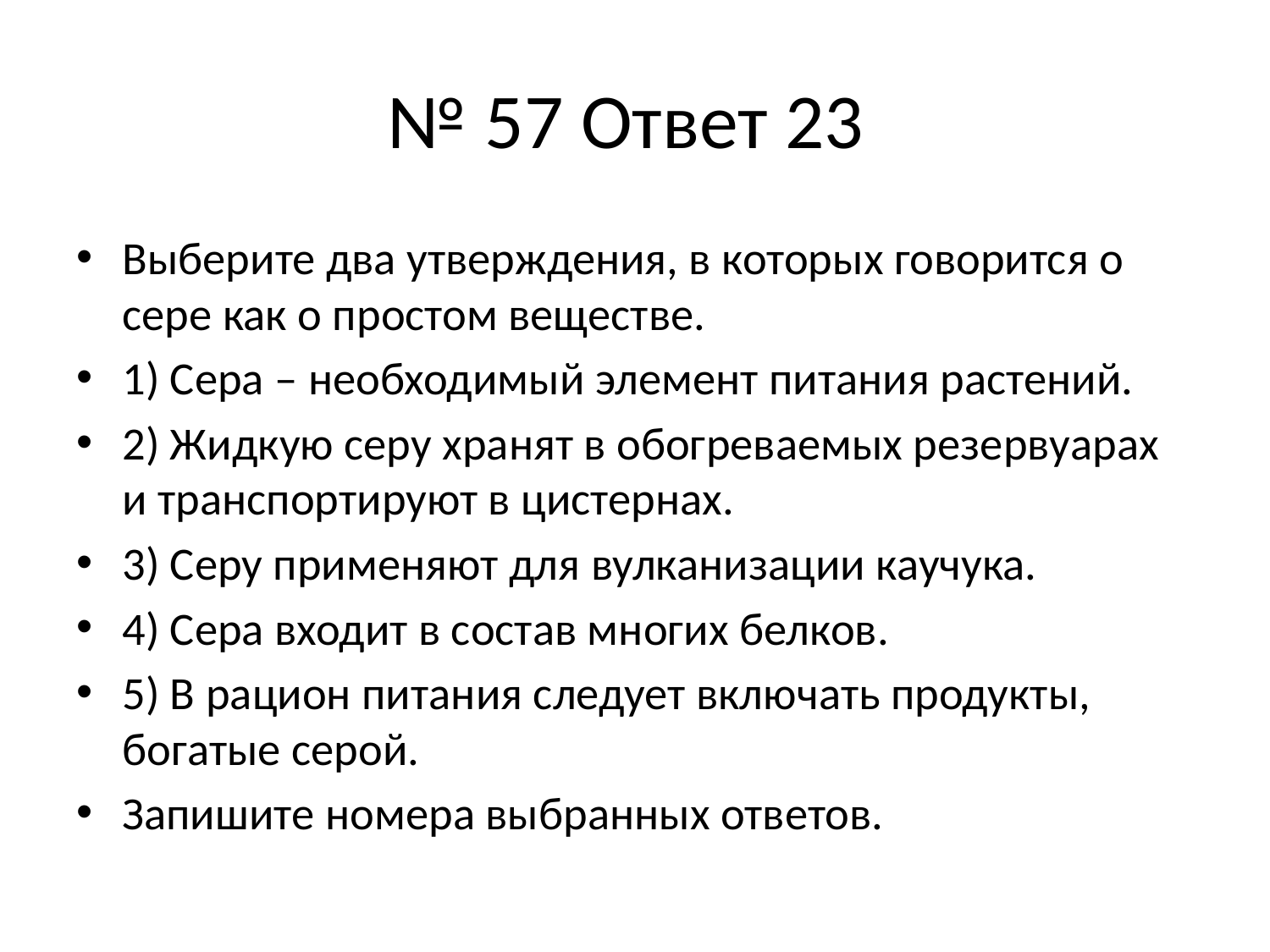

# № 57 Ответ 23
Выберите два утверждения, в которых говорится о сере как о простом веществе.
1) Сера – необходимый элемент питания растений.
2) Жидкую серу хранят в обогреваемых резервуарах и транспортируют в цистернах.
3) Серу применяют для вулканизации каучука.
4) Сера входит в состав многих белков.
5) В рацион питания следует включать продукты, богатые серой.
Запишите номера выбранных ответов.